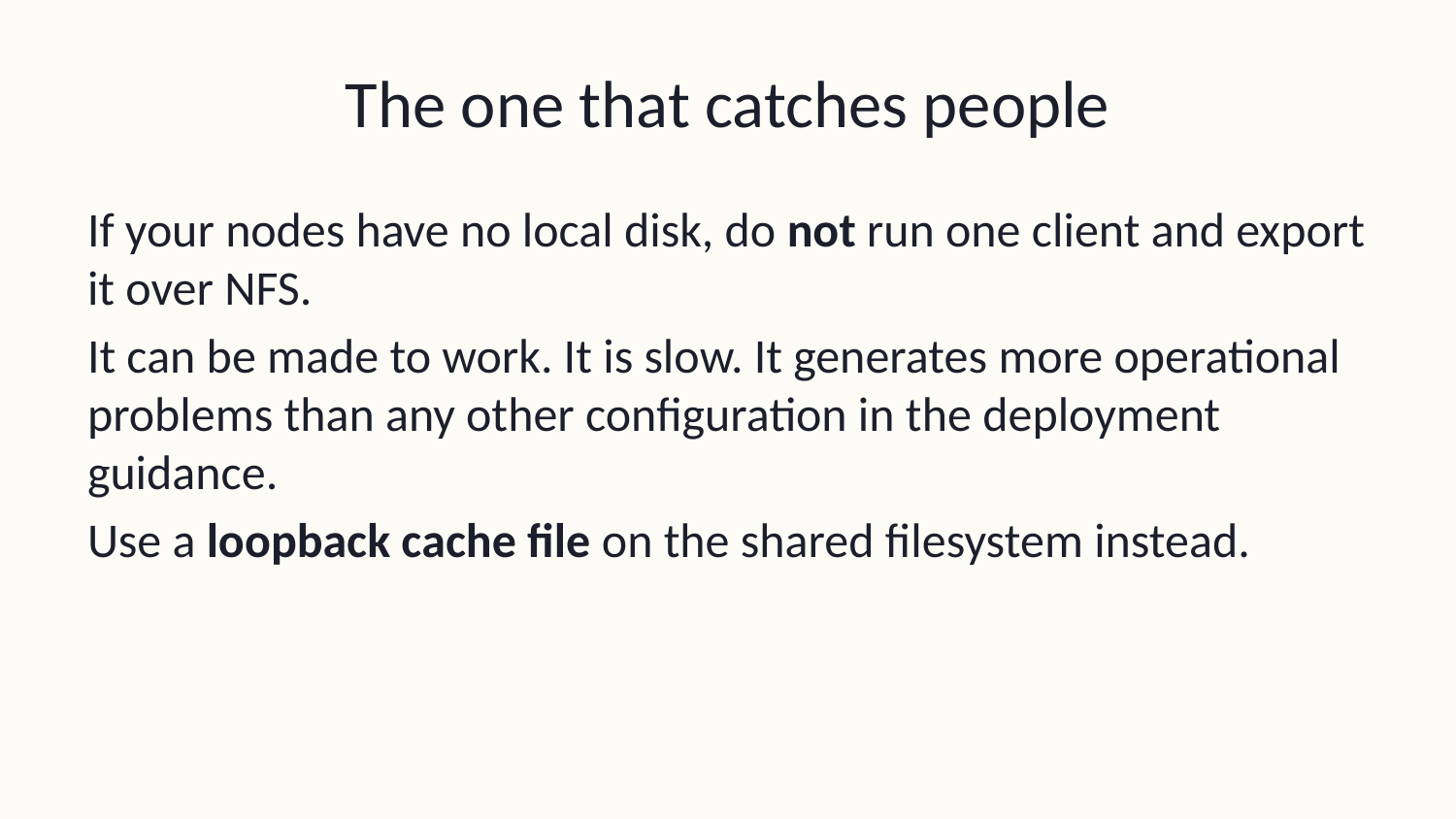

# The one that catches people
If your nodes have no local disk, do not run one client and export it over NFS.
It can be made to work. It is slow. It generates more operational problems than any other configuration in the deployment guidance.
Use a loopback cache file on the shared filesystem instead.